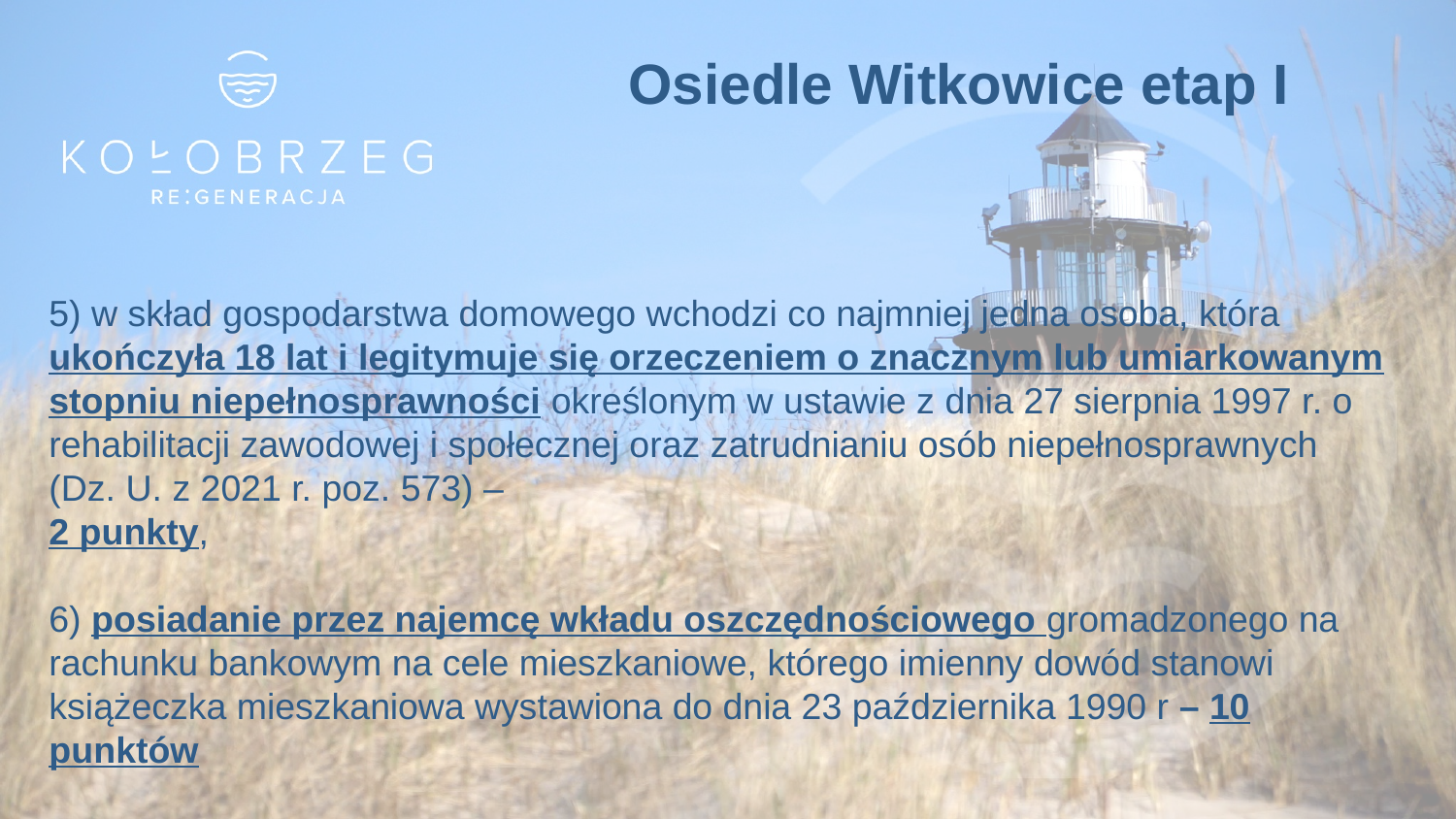

# Osiedle Witkowice etap I
5) w skład gospodarstwa domowego wchodzi co najmniej jedna osoba, która ukończyła 18 lat i legitymuje się orzeczeniem o znacznym lub umiarkowanym stopniu niepełnosprawności określonym w ustawie z dnia 27 sierpnia 1997 r. o rehabilitacji zawodowej i społecznej oraz zatrudnianiu osób niepełnosprawnych (Dz. U. z 2021 r. poz. 573) –
2 punkty,

6) posiadanie przez najemcę wkładu oszczędnościowego gromadzonego na rachunku bankowym na cele mieszkaniowe, którego imienny dowód stanowi książeczka mieszkaniowa wystawiona do dnia 23 października 1990 r – 10 punktów